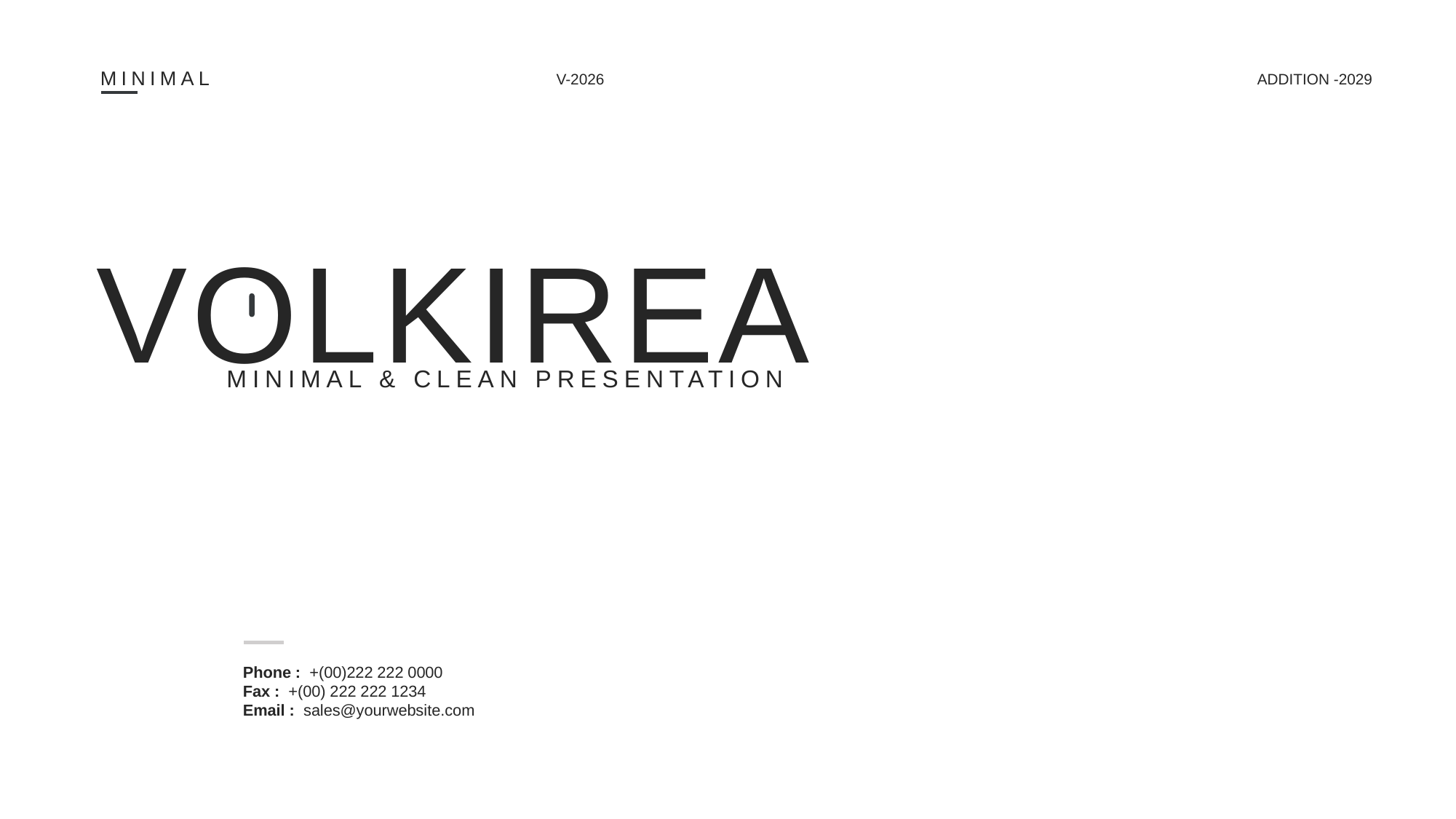

MINIMAL
V-2026
ADDITION -2029
VOLKIREA

MINIMAL & CLEAN PRESENTATION
Phone :  +(00)222 222 0000
Fax :  +(00) 222 222 1234
Email :  sales@yourwebsite.com